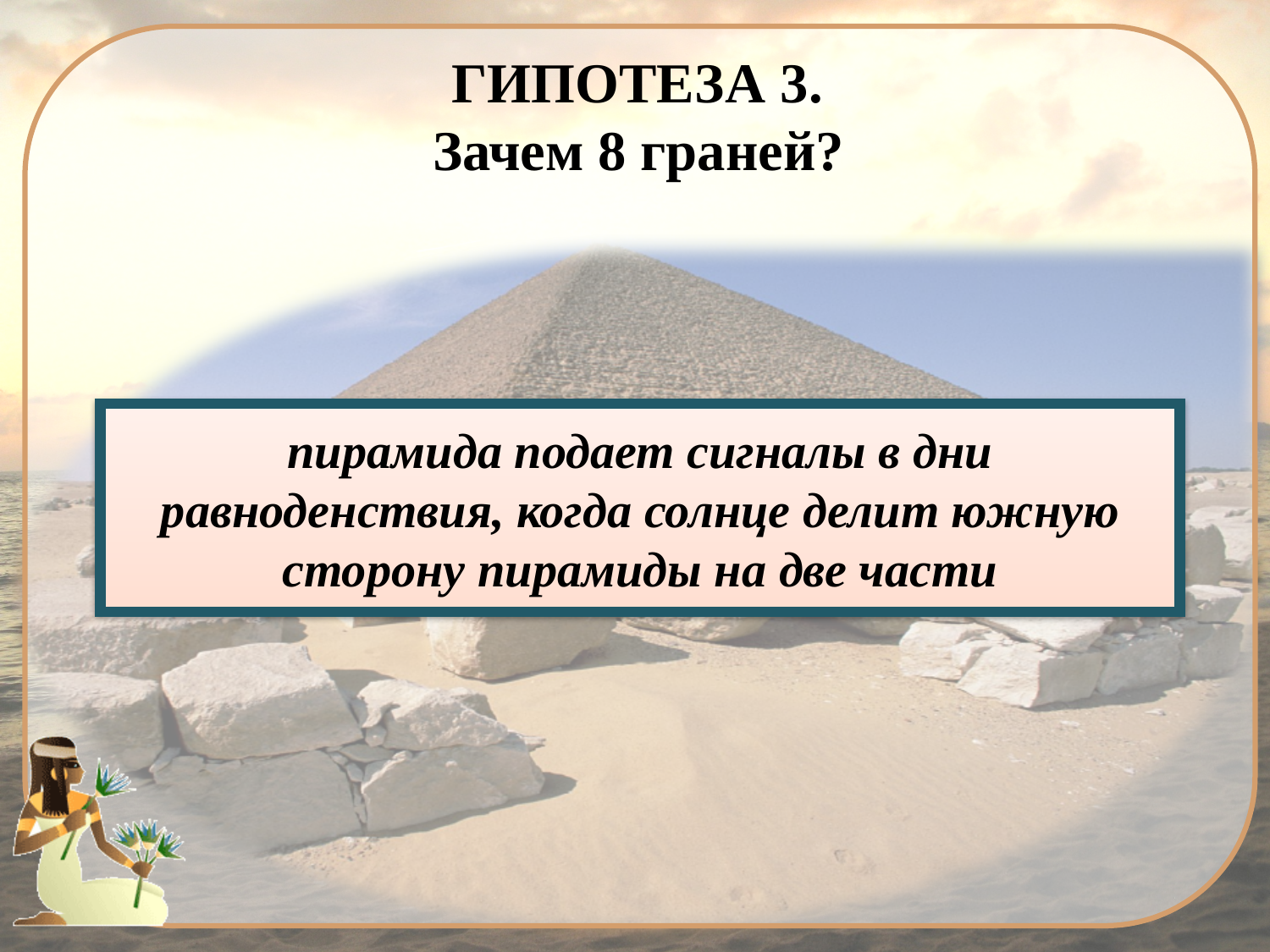

# ГИПОТЕЗА 3. Зачем 8 граней?
пирамида подает сигналы в дни равноденствия, когда солнце делит южную сторону пирамиды на две части